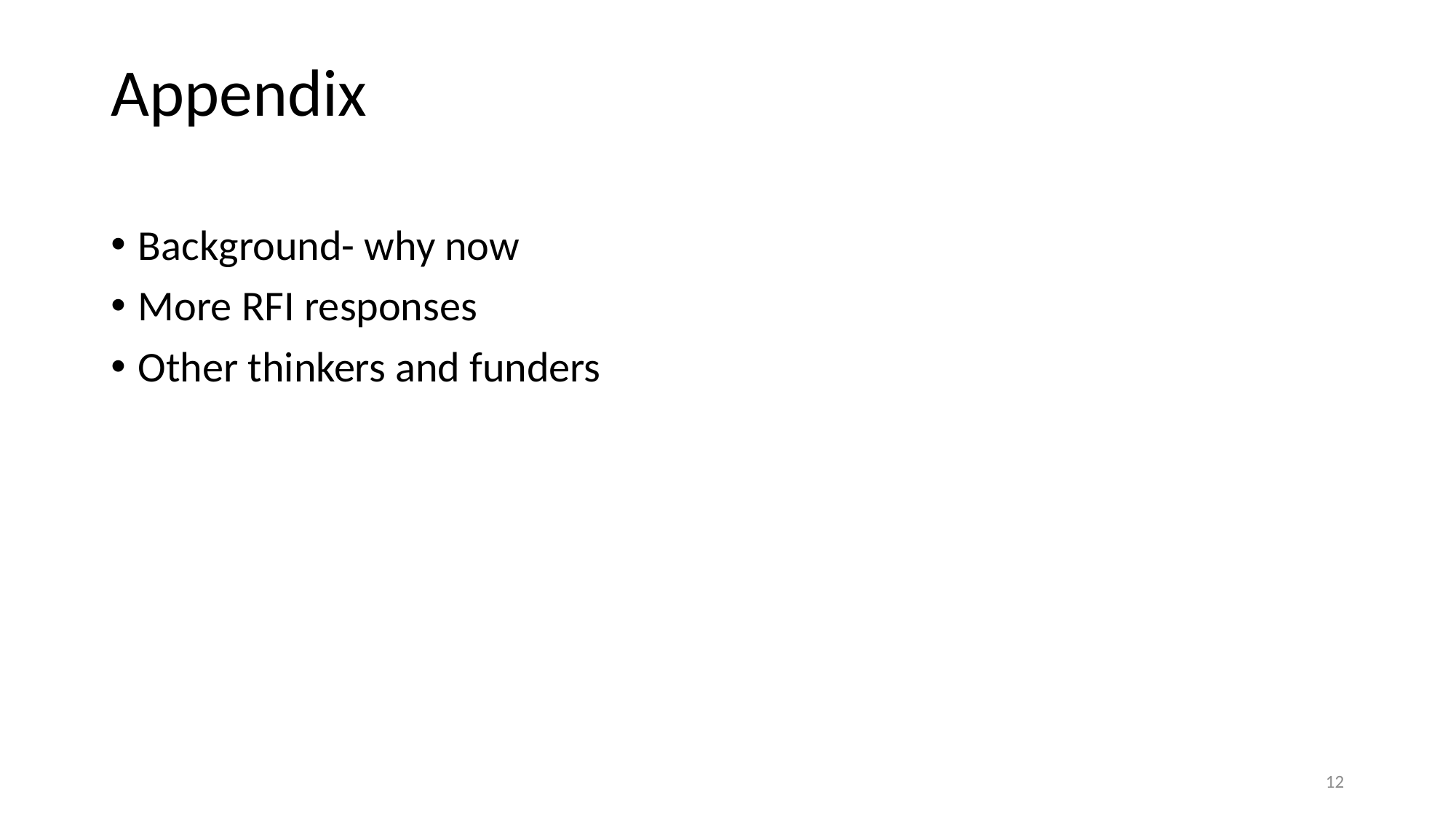

# Appendix
Background- why now
More RFI responses
Other thinkers and funders
12